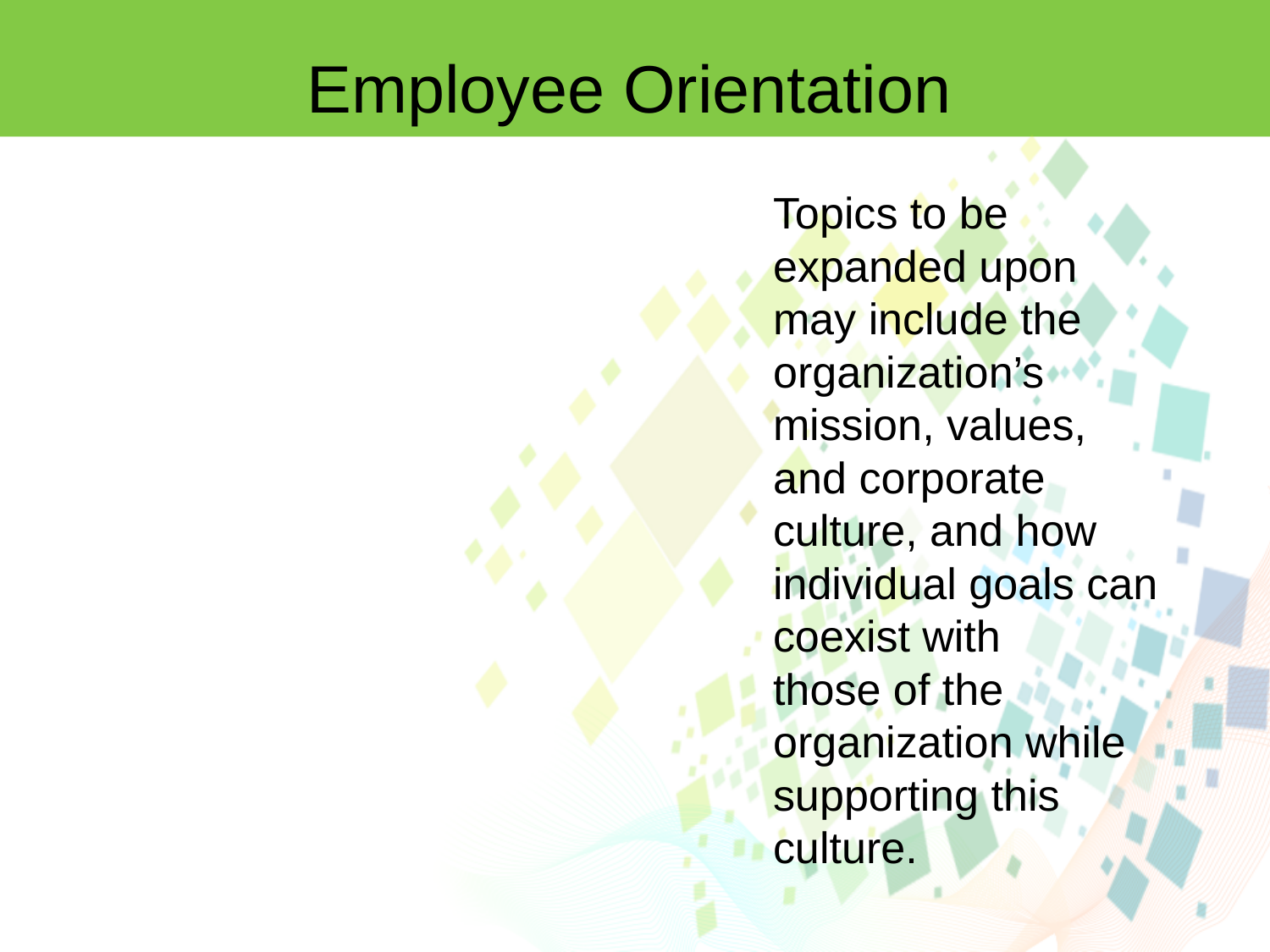

Employee Orientation
Topics to be expanded upon may include the organization’s mission, values, and corporate culture, and how individual goals can coexist with
those of the organization while supporting this culture.